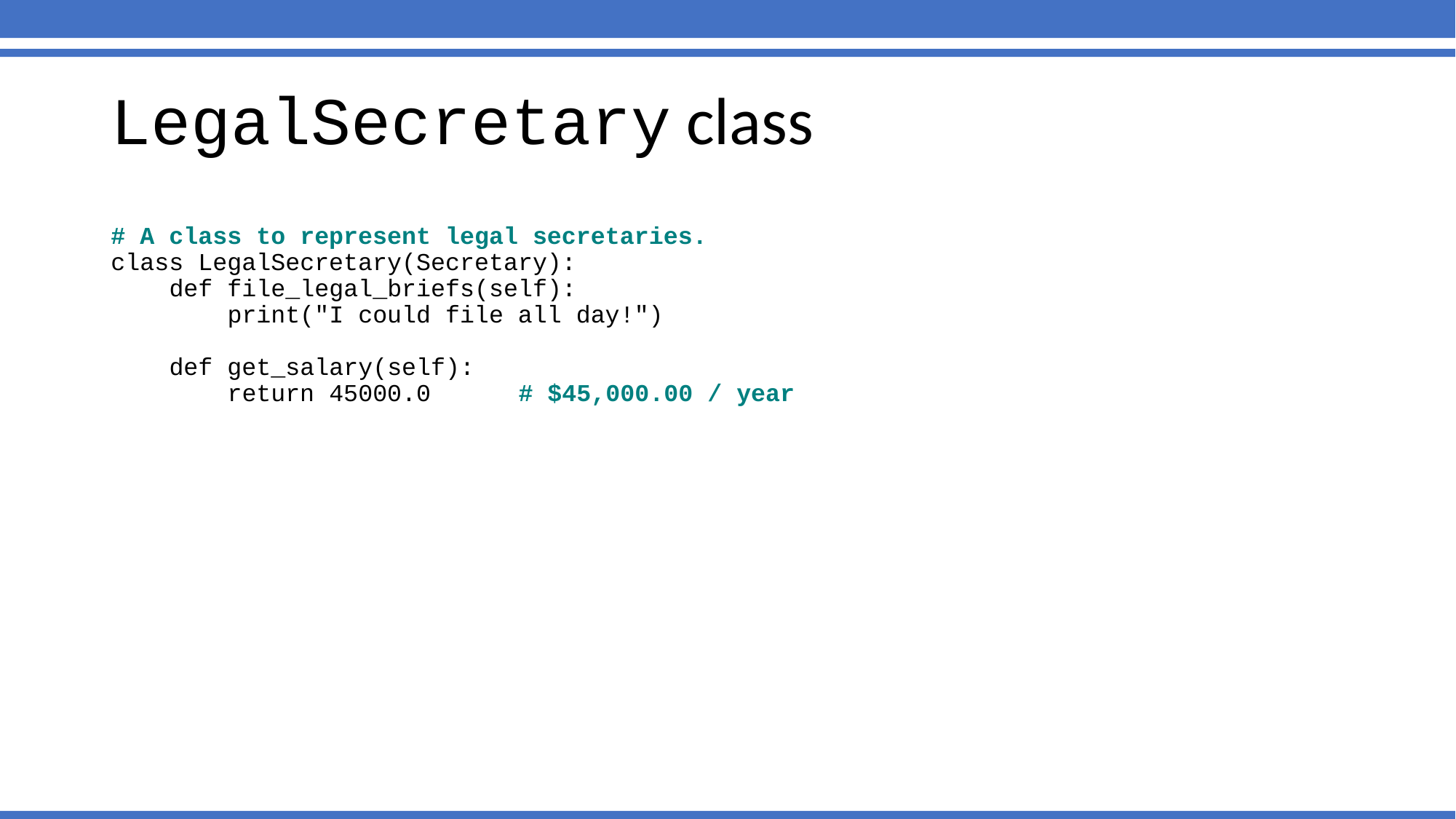

LegalSecretary class
# A class to represent legal secretaries.
class LegalSecretary(Secretary):
    def file_legal_briefs(self):
        print("I could file all day!")

    def get_salary(self):
        return 45000.0      # $45,000.00 / year